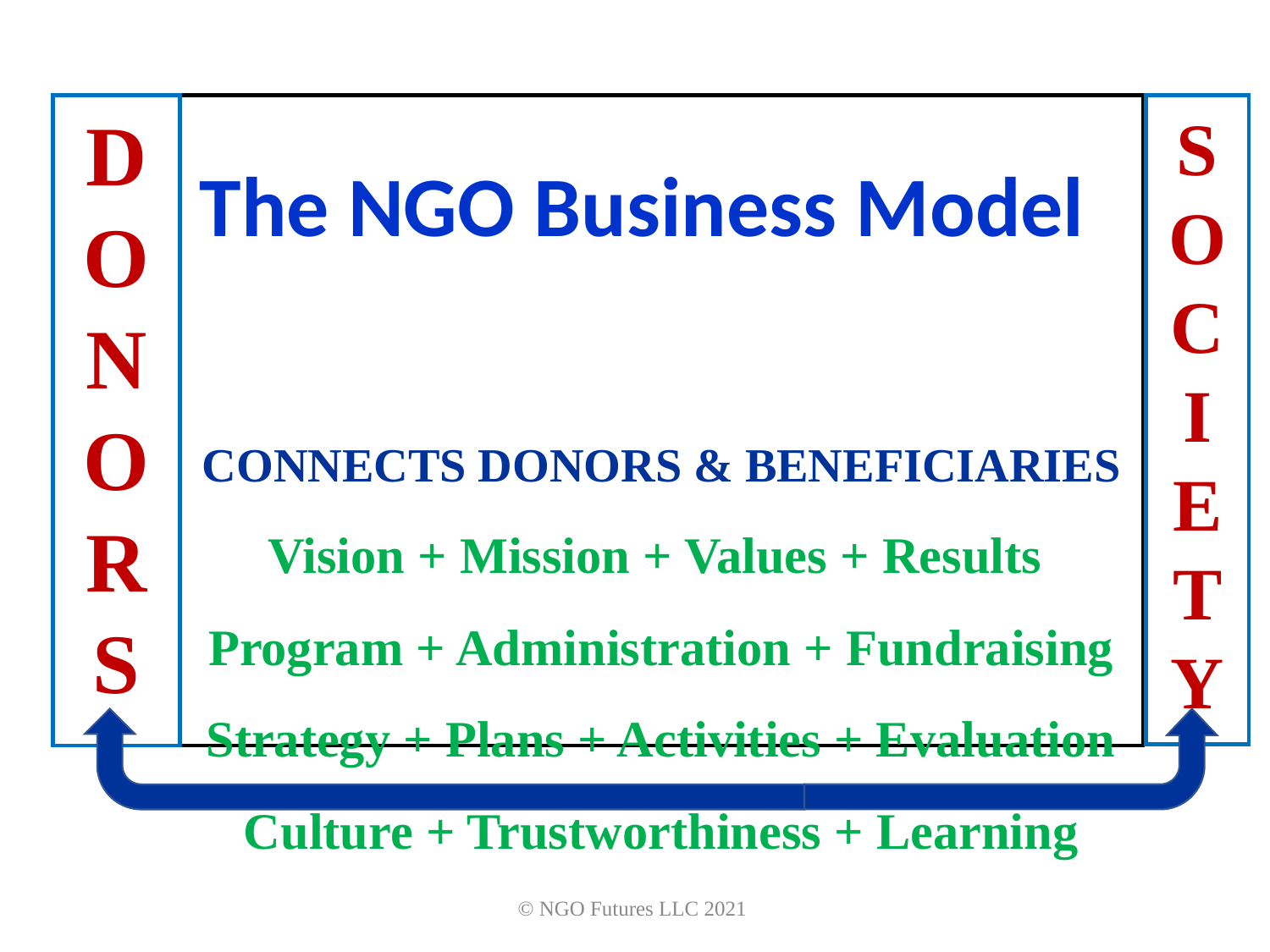

DONORS
The NGO Business Model
CONNECTS DONORS & BENEFICIARIES
Vision + Mission + Values + Results
Program + Administration + Fundraising
Strategy + Plans + Activities + Evaluation
Culture + Trustworthiness + Learning
SOCIETY

© NGO Futures LLC 2021